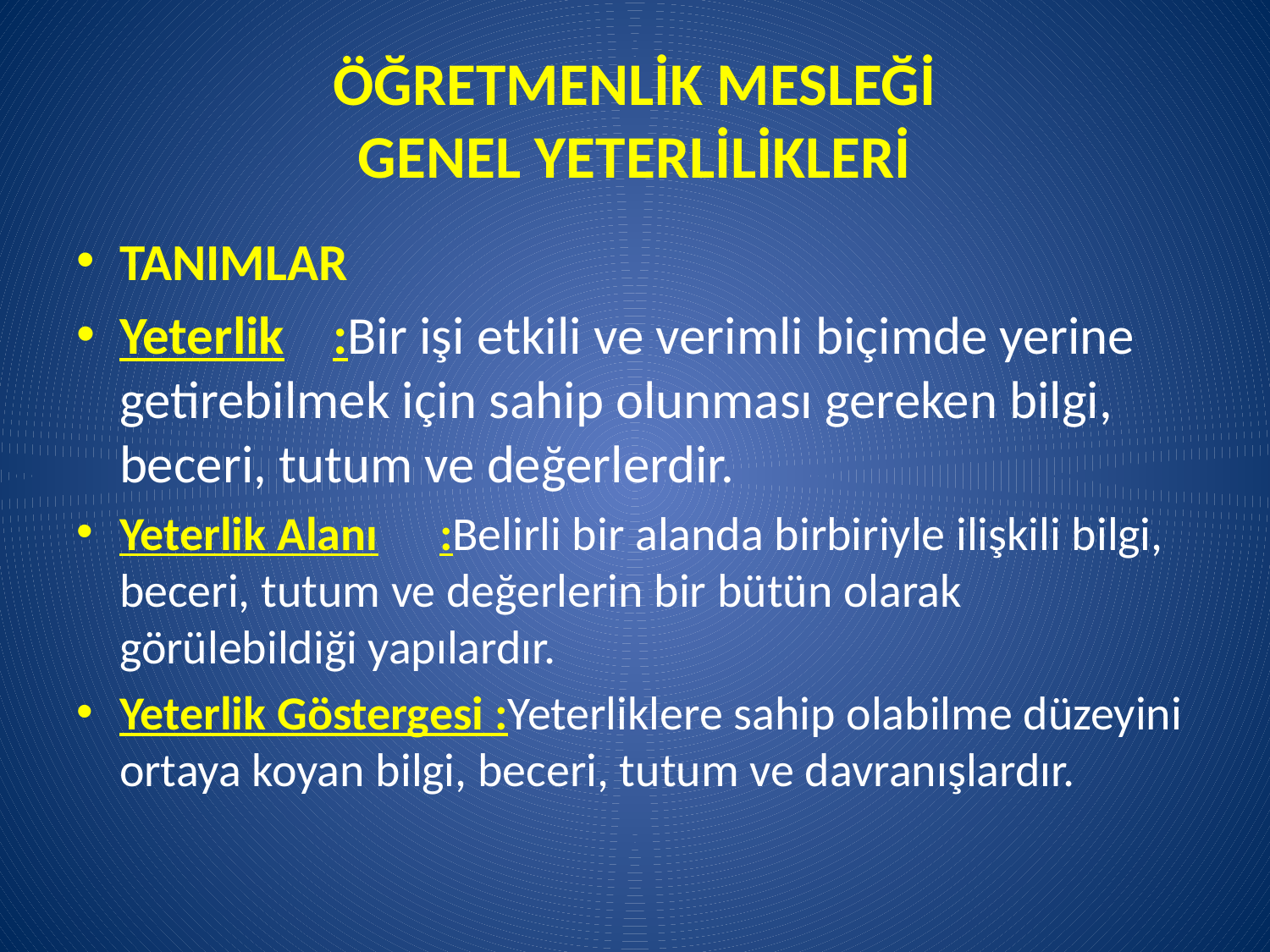

# ÖĞRETMENLİK MESLEĞİ GENEL YETERLİLİKLERİ
TANIMLAR
Yeterlik	:Bir işi etkili ve verimli biçimde yerine getirebilmek için sahip olunması gereken bilgi, beceri, tutum ve değerlerdir.
Yeterlik Alanı	:Belirli bir alanda birbiriyle ilişkili bilgi, beceri, tutum ve değerlerin bir bütün olarak görülebildiği yapılardır.
Yeterlik Göstergesi :Yeterliklere sahip olabilme düzeyini ortaya koyan bilgi, beceri, tutum ve davranışlardır.